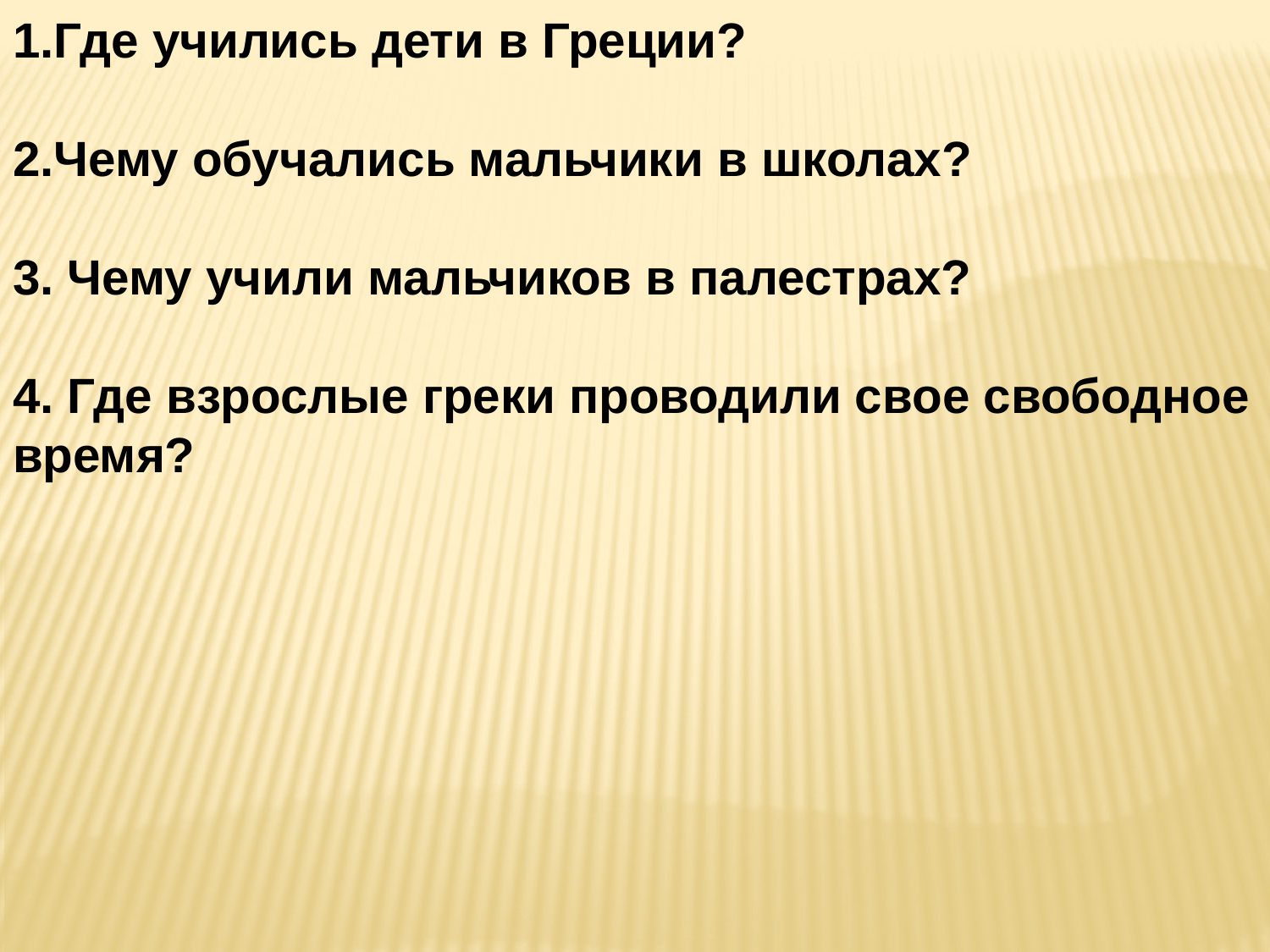

1.Где учились дети в Греции?

2.Чему обучались мальчики в школах?

3. Чему учили мальчиков в палестрах?

4. Где взрослые греки проводили свое свободное время?